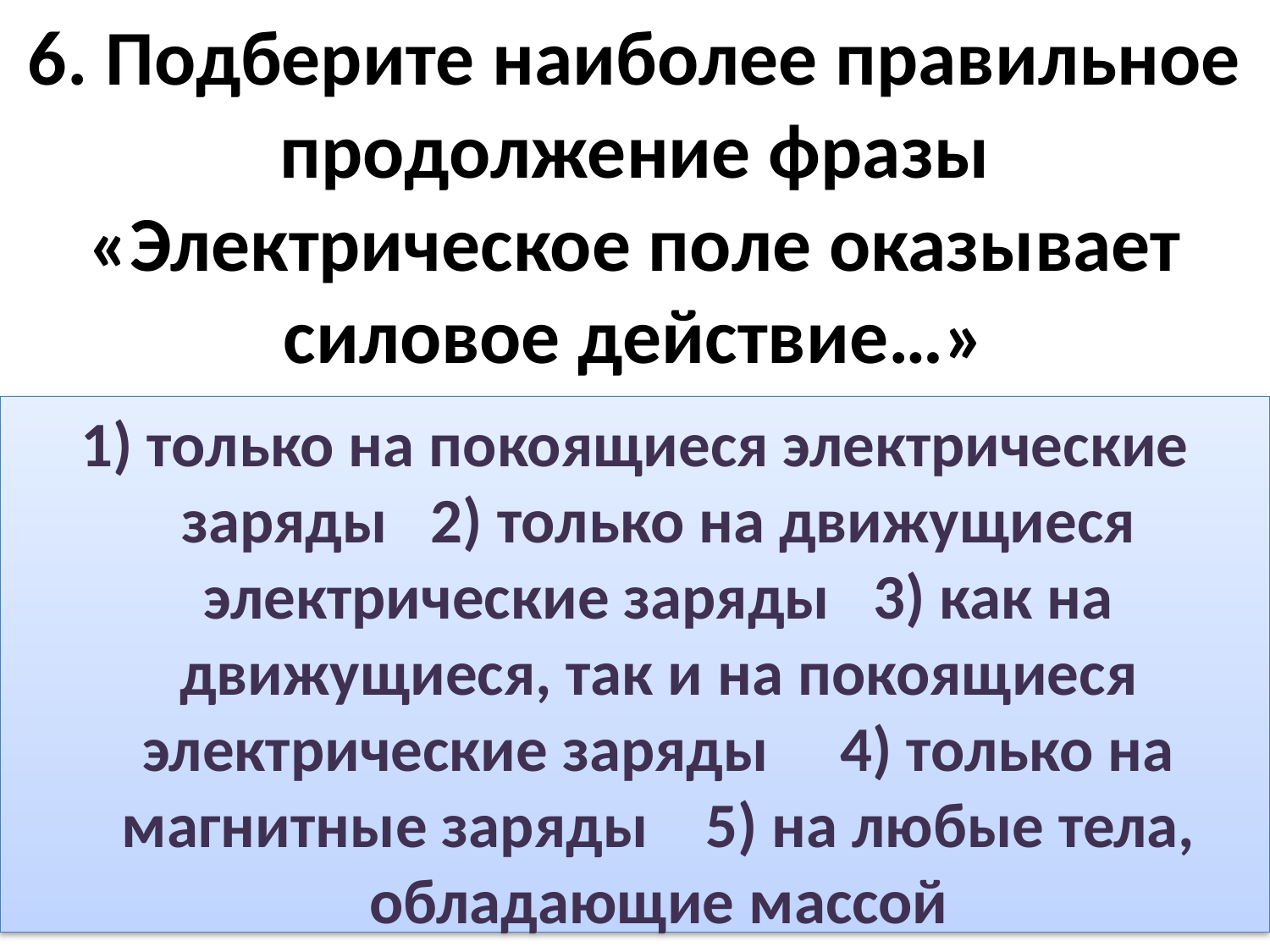

# 6. Подберите наиболее правильное продолжение фразы «Электрическое поле оказывает силовое действие…»
1) только на покоящиеся электрические заряды   2) только на движущиеся электрические заряды   3) как на движущиеся, так и на покоящиеся электрические заряды     4) только на магнитные заряды    5) на любые тела, обладающие массой